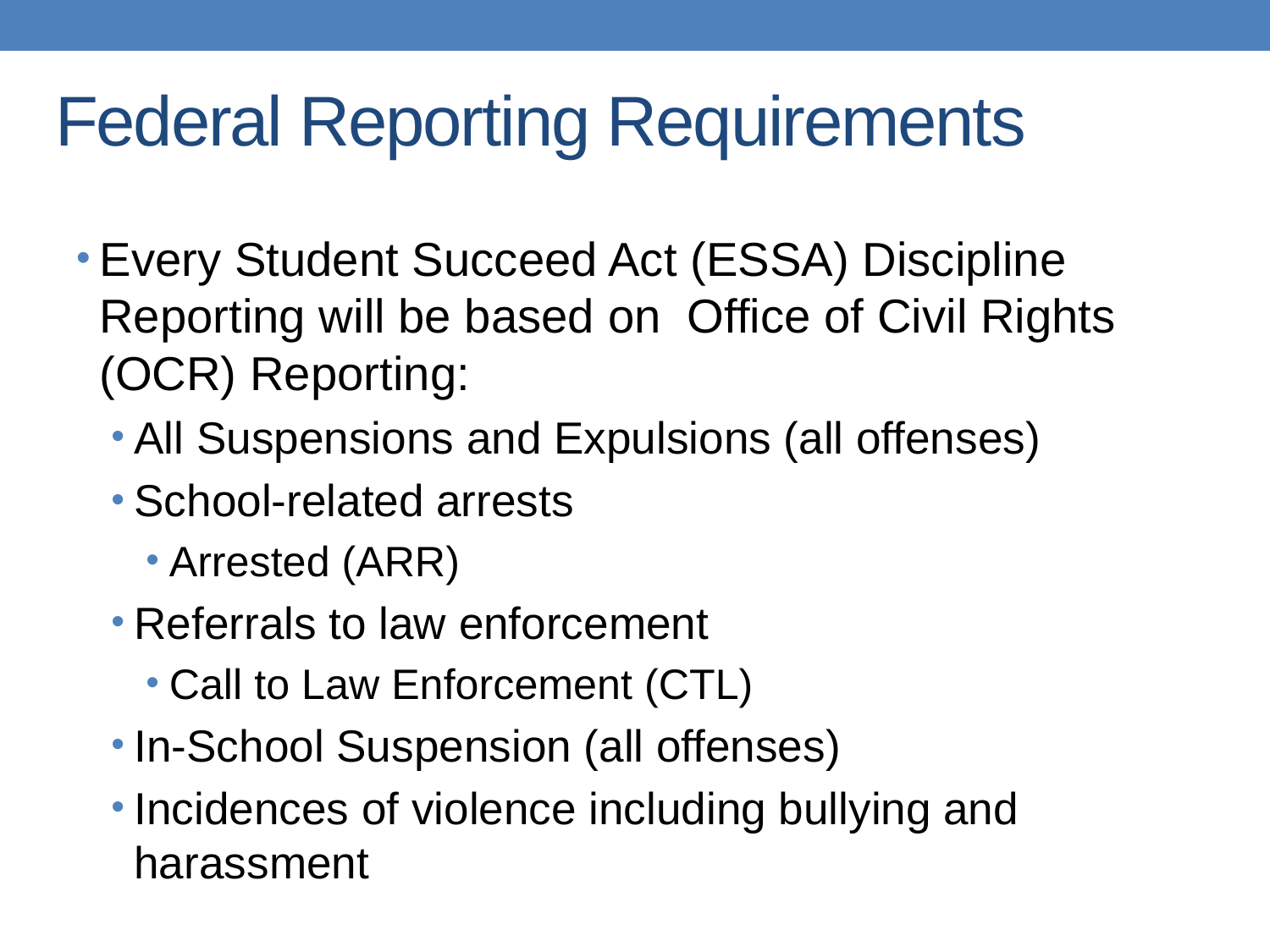

# Federal Reporting Requirements
Every Student Succeed Act (ESSA) Discipline Reporting will be based on  Office of Civil Rights (OCR) Reporting:
All Suspensions and Expulsions (all offenses)
School-related arrests
Arrested (ARR)
Referrals to law enforcement
Call to Law Enforcement (CTL)
In-School Suspension (all offenses)
Incidences of violence including bullying and harassment